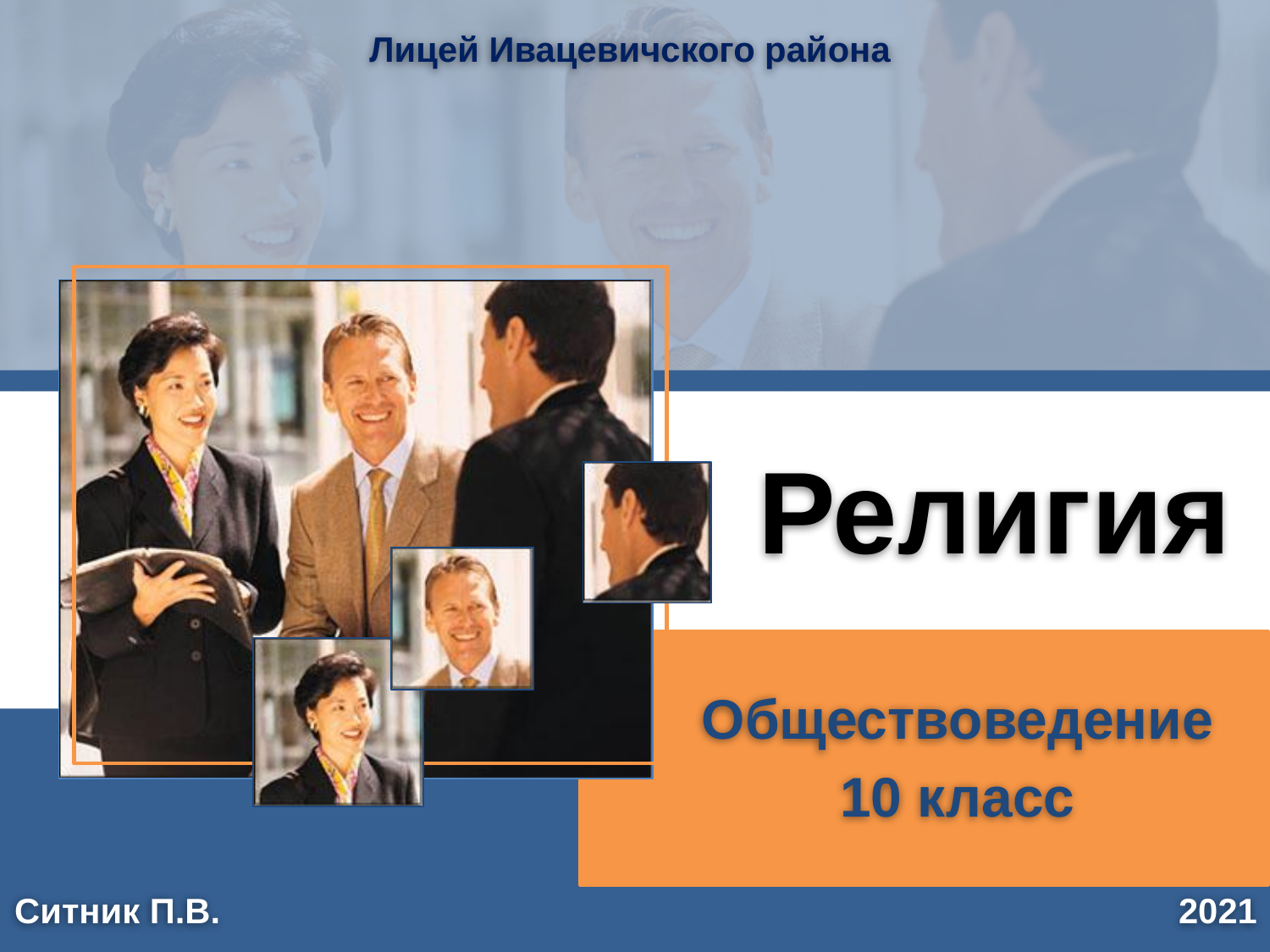

Лицей Ивацевичского района
# Религия
Обществоведение
10 класс
2021
Ситник П.В.